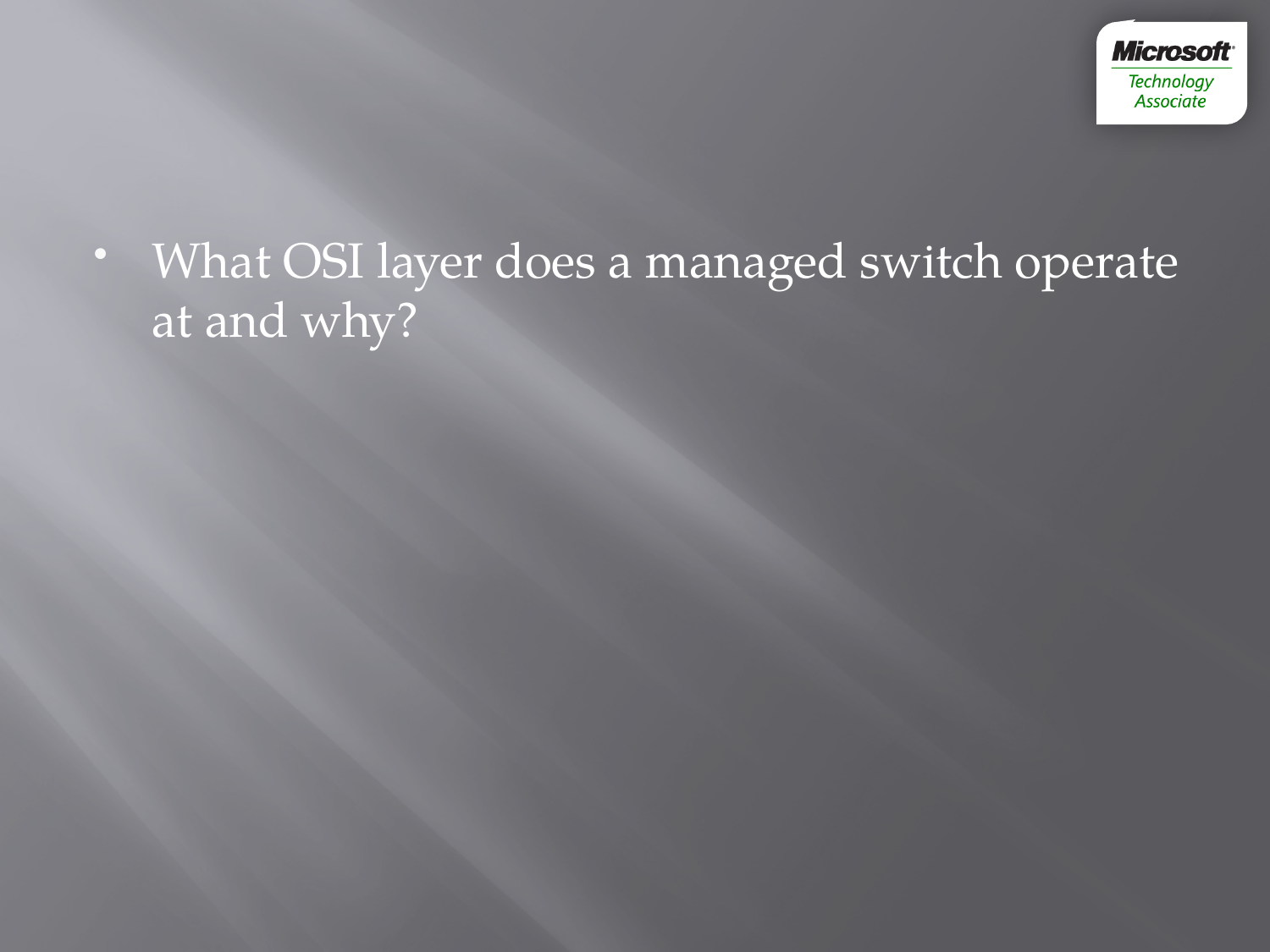

#
What OSI layer does a managed switch operate at and why?